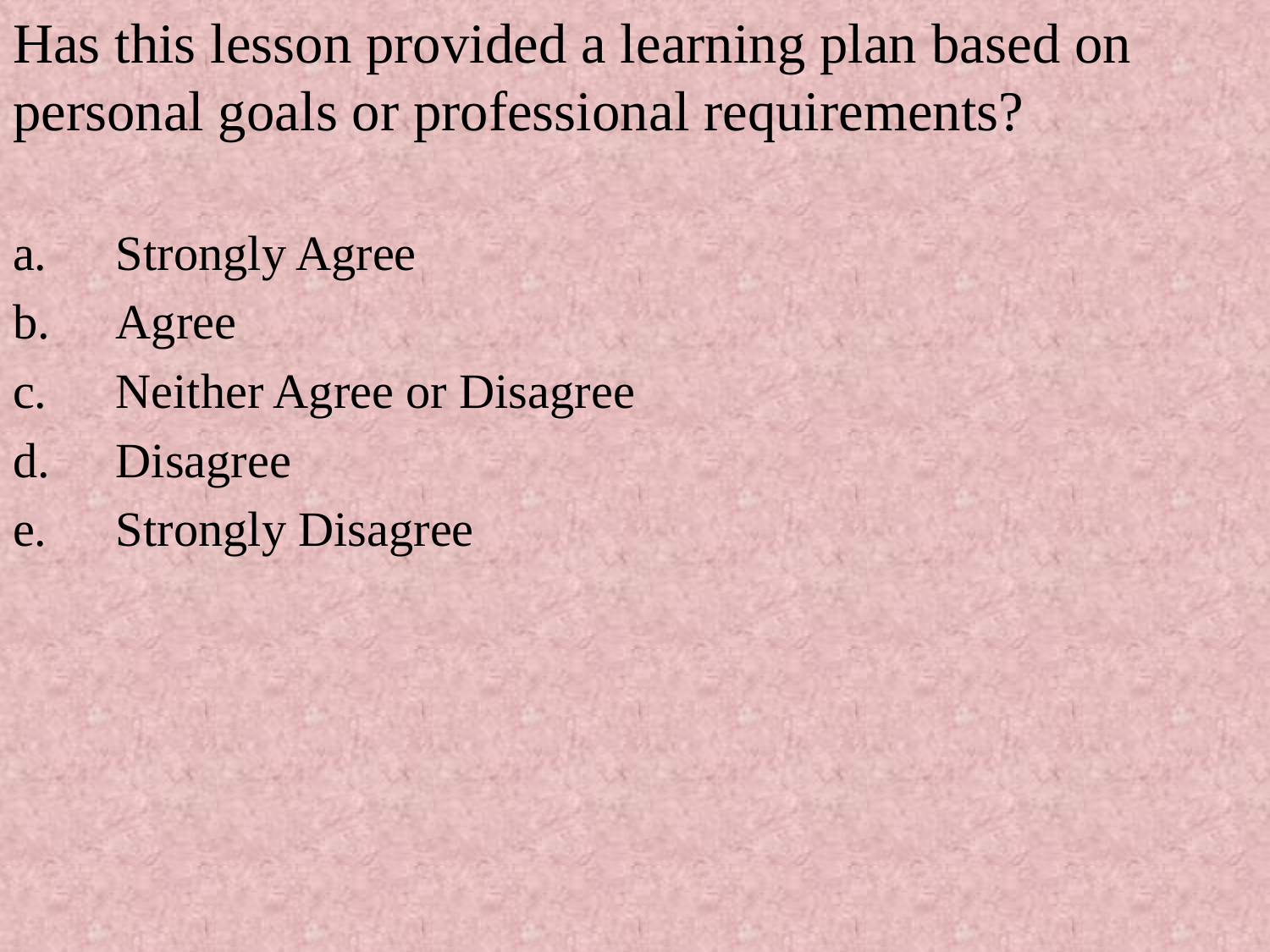

Has this lesson provided a learning plan based on personal goals or professional requirements?

Strongly Agree
Agree
Neither Agree or Disagree
Disagree
Strongly Disagree